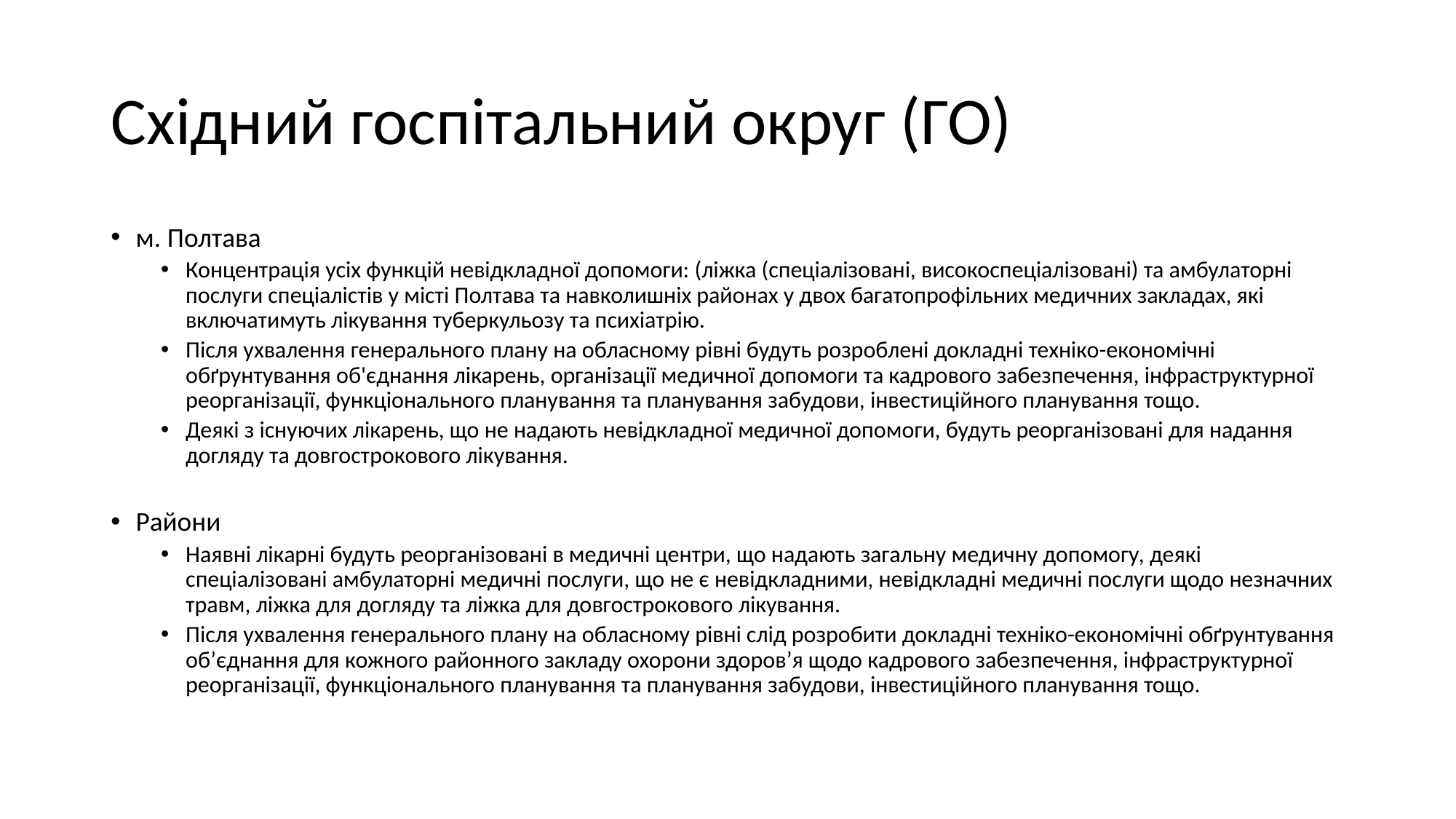

# Східний госпітальний округ (ГО)
м. Полтава
Концентрація усіх функцій невідкладної допомоги: (ліжка (спеціалізовані, високоспеціалізовані) та амбулаторні послуги спеціалістів у місті Полтава та навколишніх районах у двох багатопрофільних медичних закладах, які включатимуть лікування туберкульозу та психіатрію.
Після ухвалення генерального плану на обласному рівні будуть розроблені докладні техніко-економічні обґрунтування об'єднання лікарень, організації медичної допомоги та кадрового забезпечення, інфраструктурної реорганізації, функціонального планування та планування забудови, інвестиційного планування тощо.
Деякі з існуючих лікарень, що не надають невідкладної медичної допомоги, будуть реорганізовані для надання догляду та довгострокового лікування.

Райони
Наявні лікарні будуть реорганізовані в медичні центри, що надають загальну медичну допомогу, деякі спеціалізовані амбулаторні медичні послуги, що не є невідкладними, невідкладні медичні послуги щодо незначних травм, ліжка для догляду та ліжка для довгострокового лікування.
Після ухвалення генерального плану на обласному рівні слід розробити докладні техніко-економічні обґрунтування об’єднання для кожного районного закладу охорони здоров’я щодо кадрового забезпечення, інфраструктурної реорганізації, функціонального планування та планування забудови, інвестиційного планування тощо.